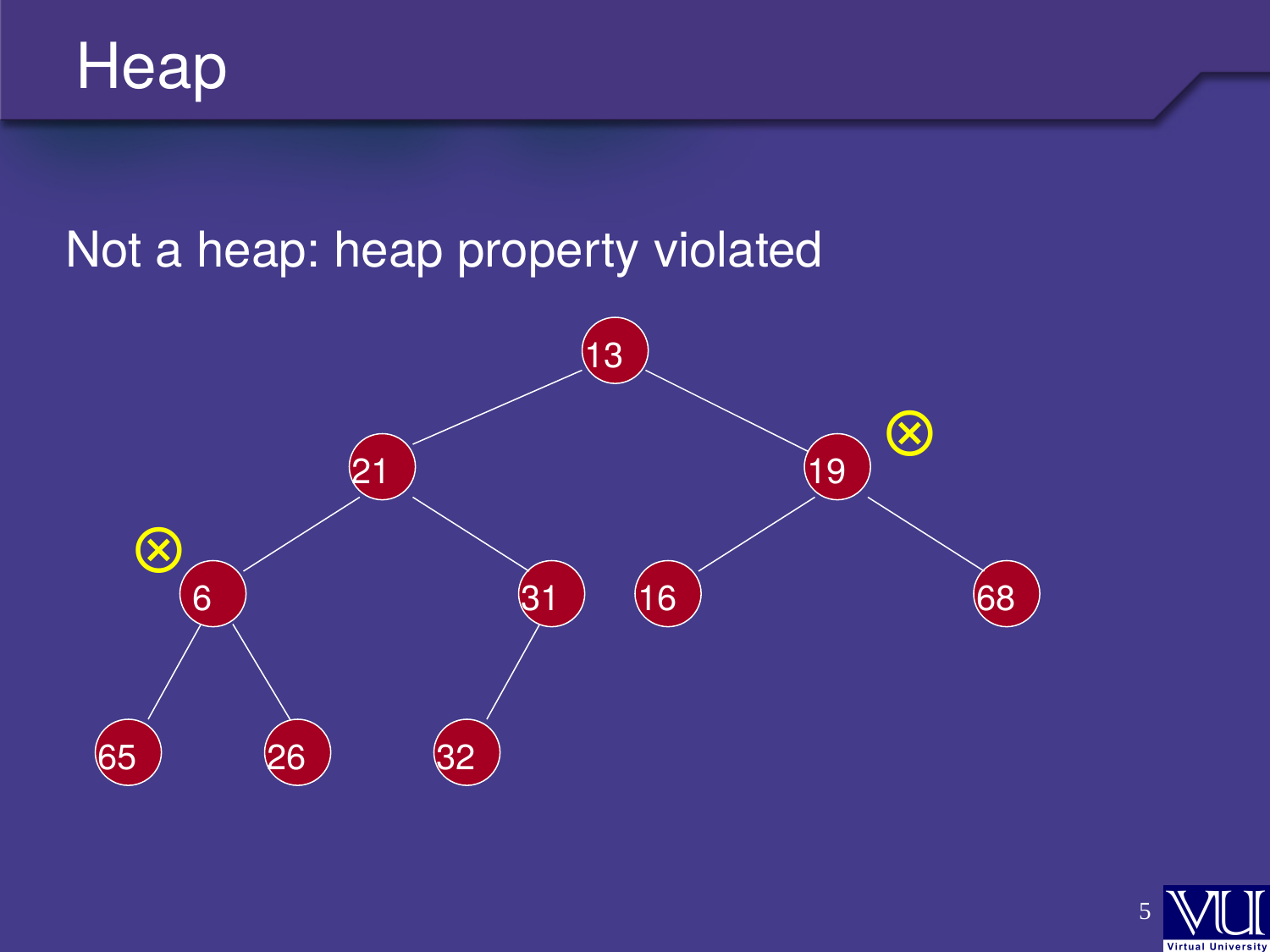

# Heap
Not a heap: heap property violated

13
⮿

21

19
⮿

6

31

16

68

65

26

32
5